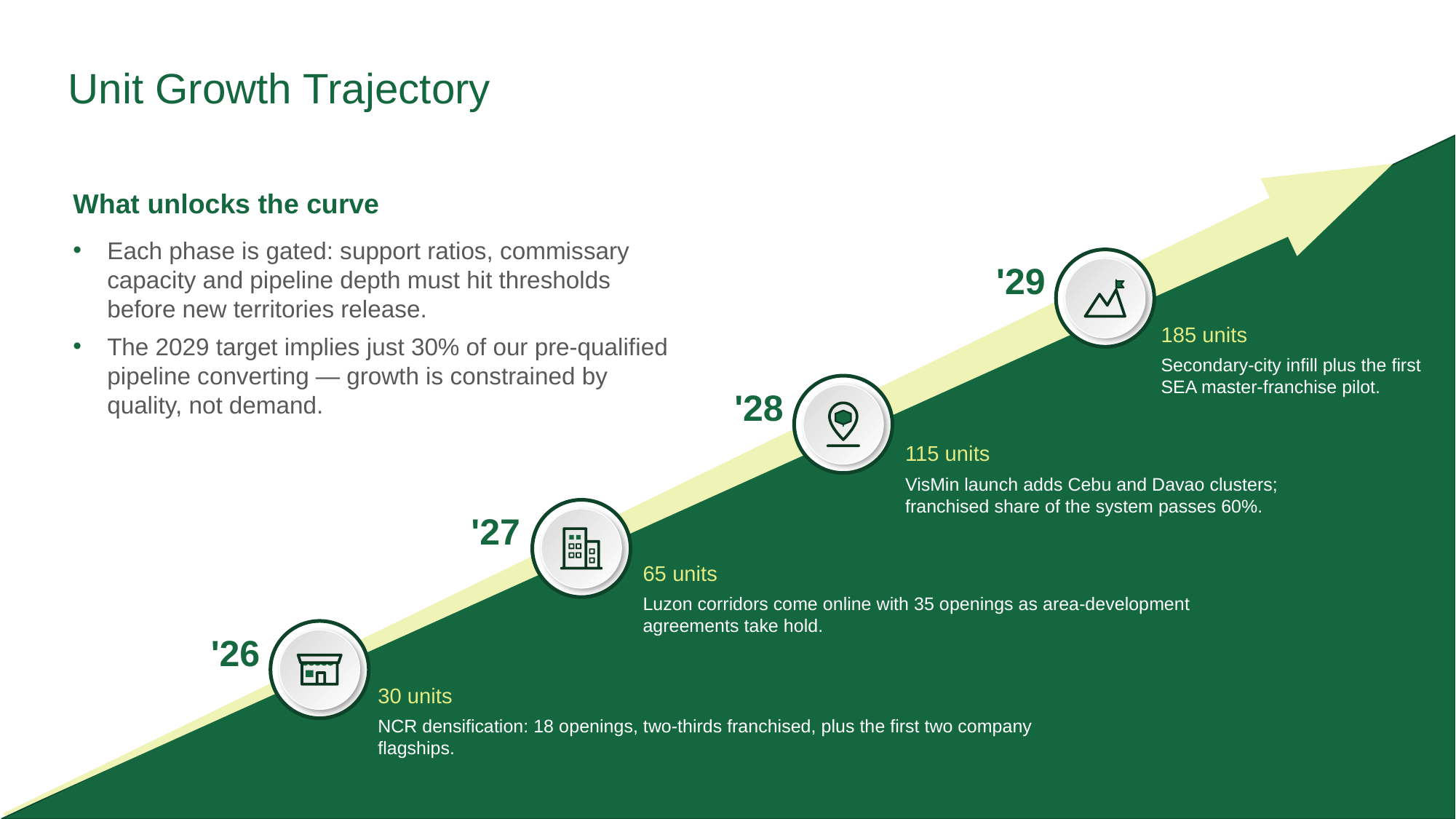

# Unit Growth Trajectory

What unlocks the curve
Each phase is gated: support ratios, commissary capacity and pipeline depth must hit thresholds before new territories release.
The 2029 target implies just 30% of our pre-qualified pipeline converting — growth is constrained by quality, not demand.

'29

185 units
Secondary-city infill plus the first SEA master-franchise pilot.

'28

115 units

VisMin launch adds Cebu and Davao clusters; franchised share of the system passes 60%.

'27

65 units
Luzon corridors come online with 35 openings as area-development agreements take hold.

'26

30 units
NCR densification: 18 openings, two-thirds franchised, plus the first two company flagships.
24